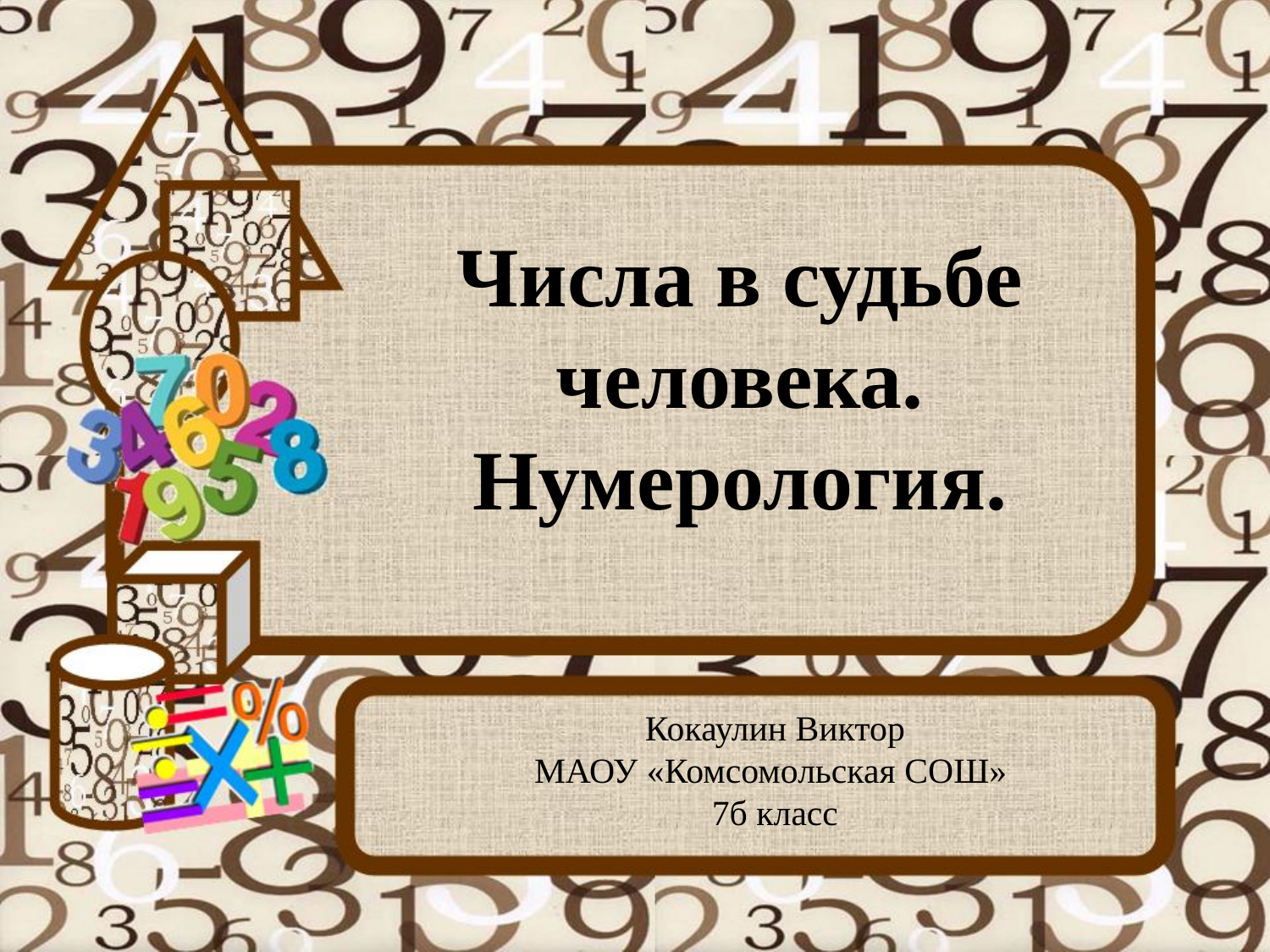

Числа в судьбе человека. Нумерология.
Кокаулин Виктор
МАОУ «Комсомольская СОШ»
7б класс